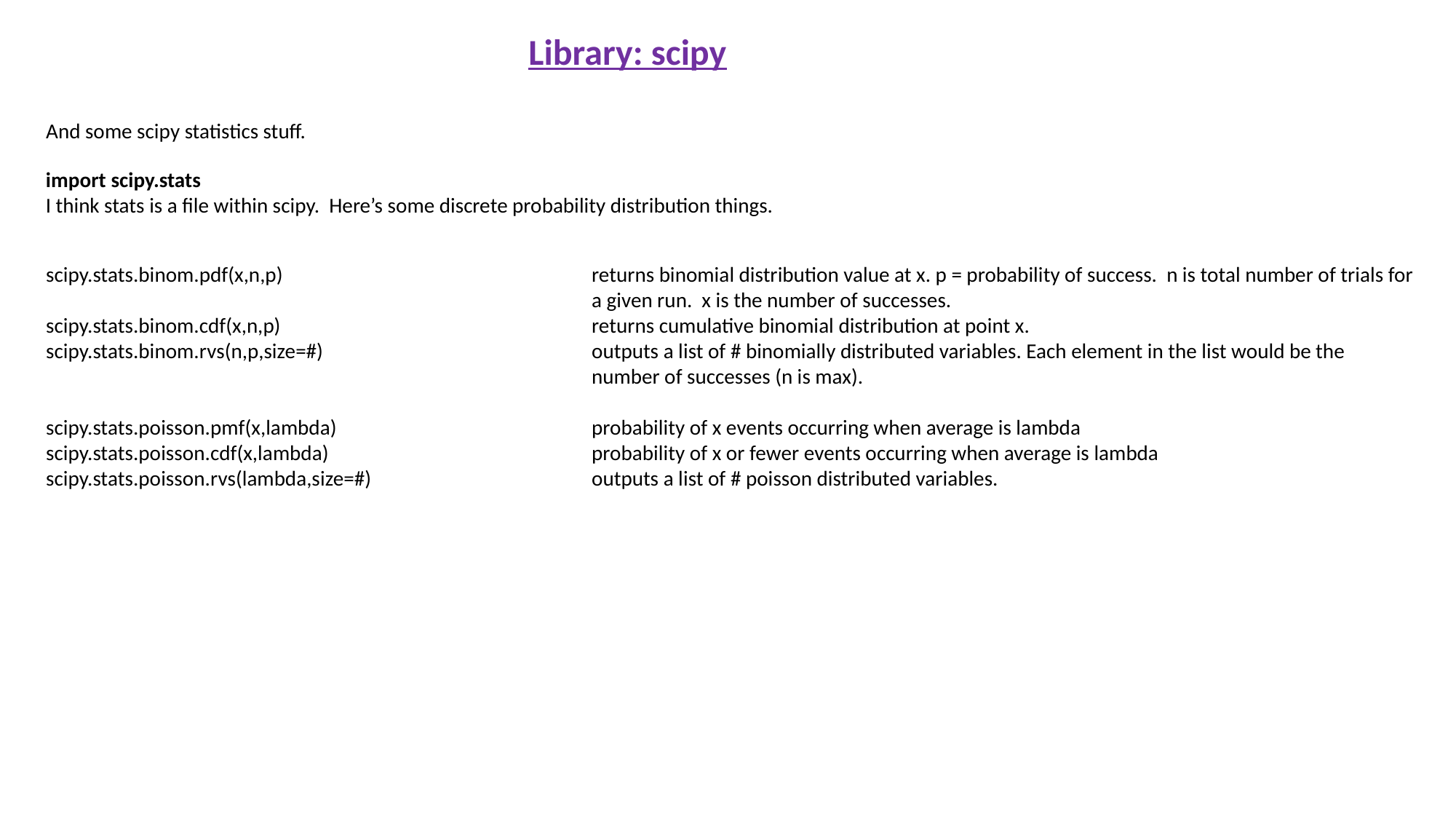

Library: scipy
And some scipy statistics stuff.
import scipy.stats
I think stats is a file within scipy.  Here’s some discrete probability distribution things.
scipy.stats.binom.pdf(x,n,p)			returns binomial distribution value at x. p = probability of success.  n is total number of trials for
					a given run.  x is the number of successes.
scipy.stats.binom.cdf(x,n,p)			returns cumulative binomial distribution at point x.
scipy.stats.binom.rvs(n,p,size=#)			outputs a list of # binomially distributed variables. Each element in the list would be the
 					number of successes (n is max).

scipy.stats.poisson.pmf(x,lambda)			probability of x events occurring when average is lambda
scipy.stats.poisson.cdf(x,lambda)			probability of x or fewer events occurring when average is lambda
scipy.stats.poisson.rvs(lambda,size=#) 		outputs a list of # poisson distributed variables.